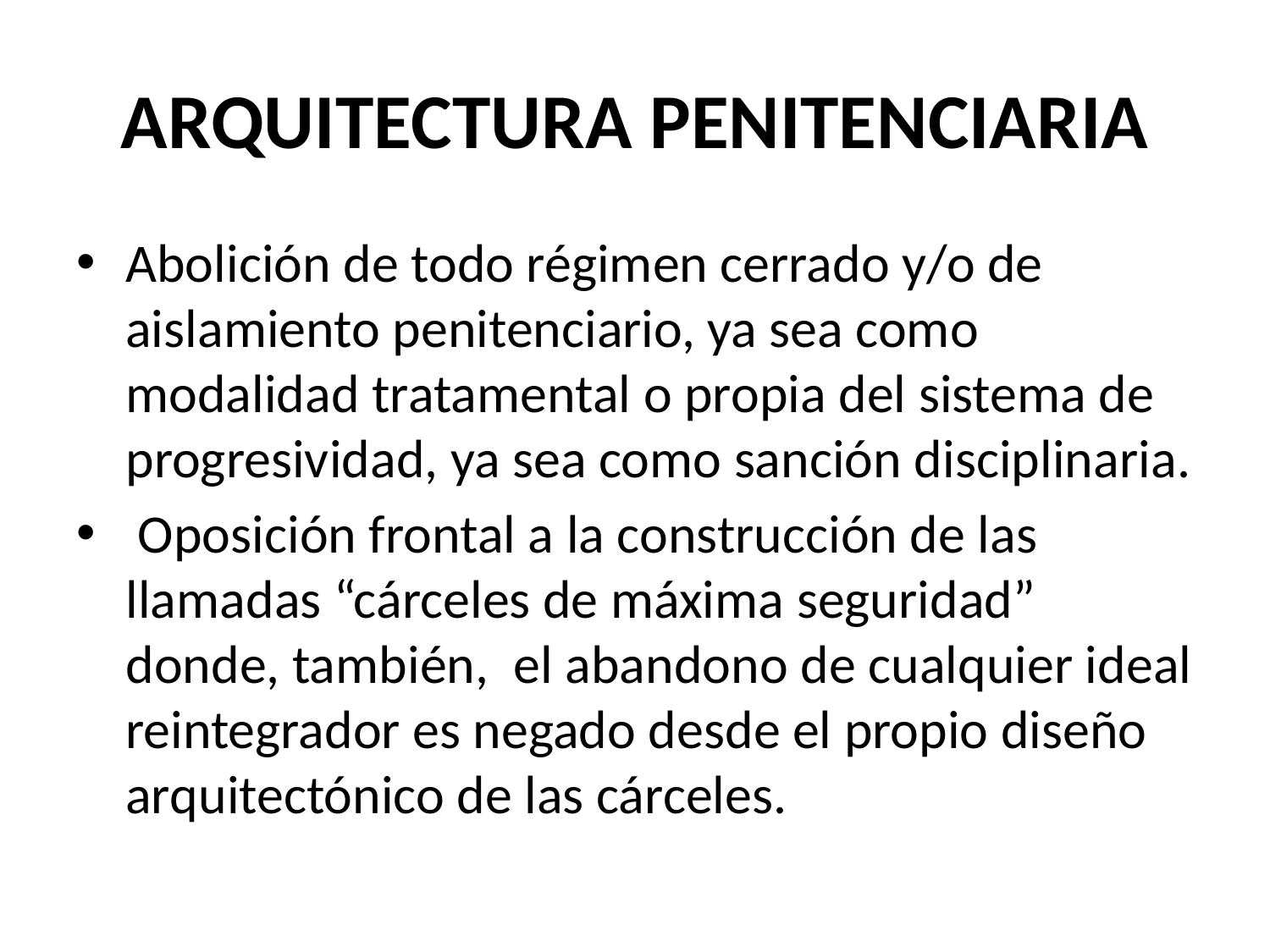

# ARQUITECTURA PENITENCIARIA
Abolición de todo régimen cerrado y/o de aislamiento penitenciario, ya sea como modalidad tratamental o propia del sistema de progresividad, ya sea como sanción disciplinaria.
 Oposición frontal a la construcción de las llamadas “cárceles de máxima seguridad” donde, también,  el abandono de cualquier ideal reintegrador es negado desde el propio diseño arquitectónico de las cárceles.